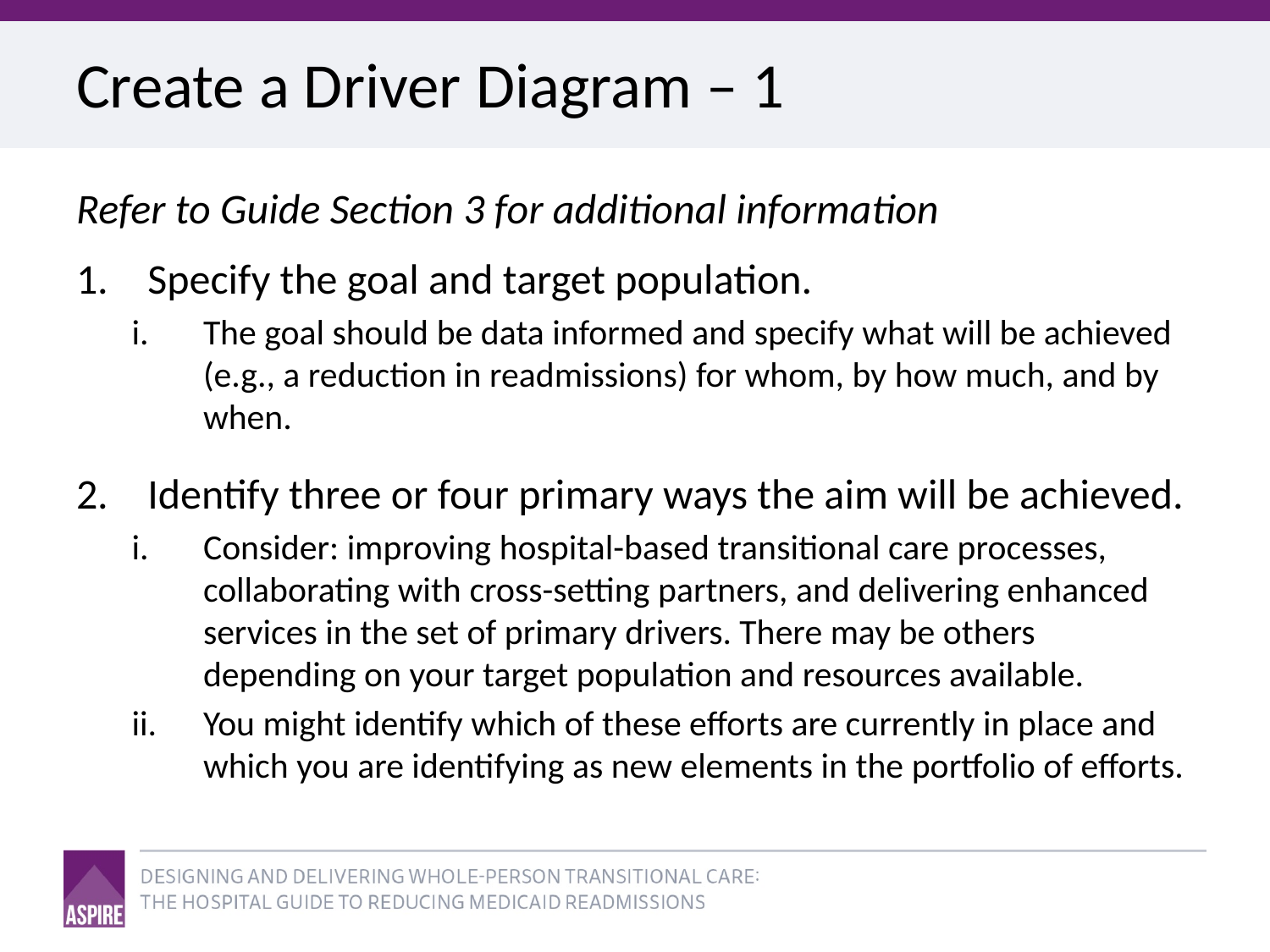

# Create a Driver Diagram – 1
Refer to Guide Section 3 for additional information
Specify the goal and target population.
The goal should be data informed and specify what will be achieved (e.g., a reduction in readmissions) for whom, by how much, and by when.
Identify three or four primary ways the aim will be achieved.
Consider: improving hospital-based transitional care processes, collaborating with cross-setting partners, and delivering enhanced services in the set of primary drivers. There may be others depending on your target population and resources available.
You might identify which of these efforts are currently in place and which you are identifying as new elements in the portfolio of efforts.